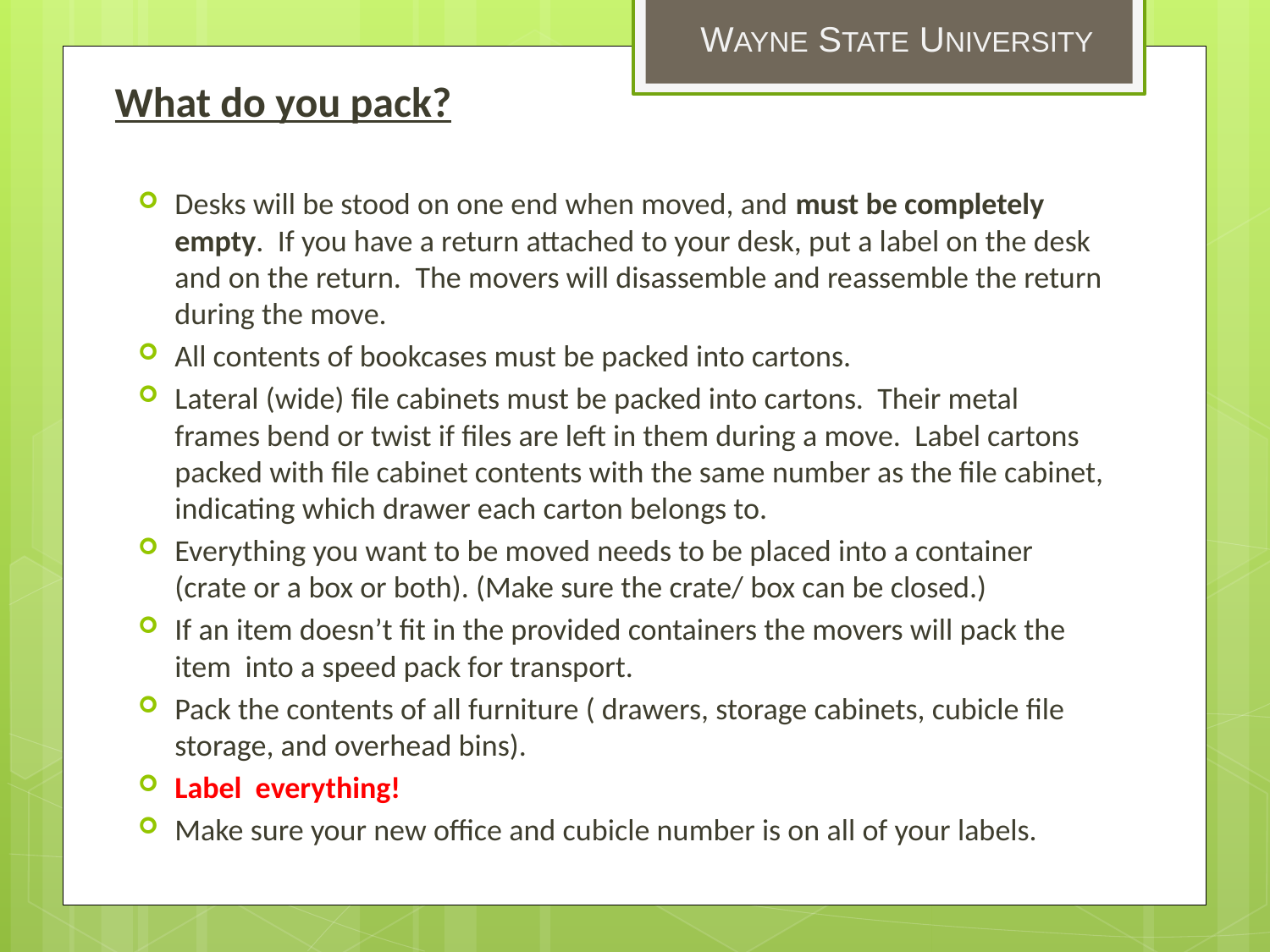

WAYNE STATE UNIVERSITY

What do you pack?

Desks will be stood on one end when moved, and must be completely empty.  If you have a return attached to your desk, put a label on the desk and on the return.  The movers will disassemble and reassemble the return during the move.
All contents of bookcases must be packed into cartons.
Lateral (wide) file cabinets must be packed into cartons.  Their metal frames bend or twist if files are left in them during a move.  Label cartons packed with file cabinet contents with the same number as the file cabinet, indicating which drawer each carton belongs to.
Everything you want to be moved needs to be placed into a container (crate or a box or both). (Make sure the crate/ box can be closed.)
If an item doesn’t fit in the provided containers the movers will pack the item  into a speed pack for transport.
Pack the contents of all furniture ( drawers, storage cabinets, cubicle file storage, and overhead bins).
Label  everything!
Make sure your new office and cubicle number is on all of your labels.